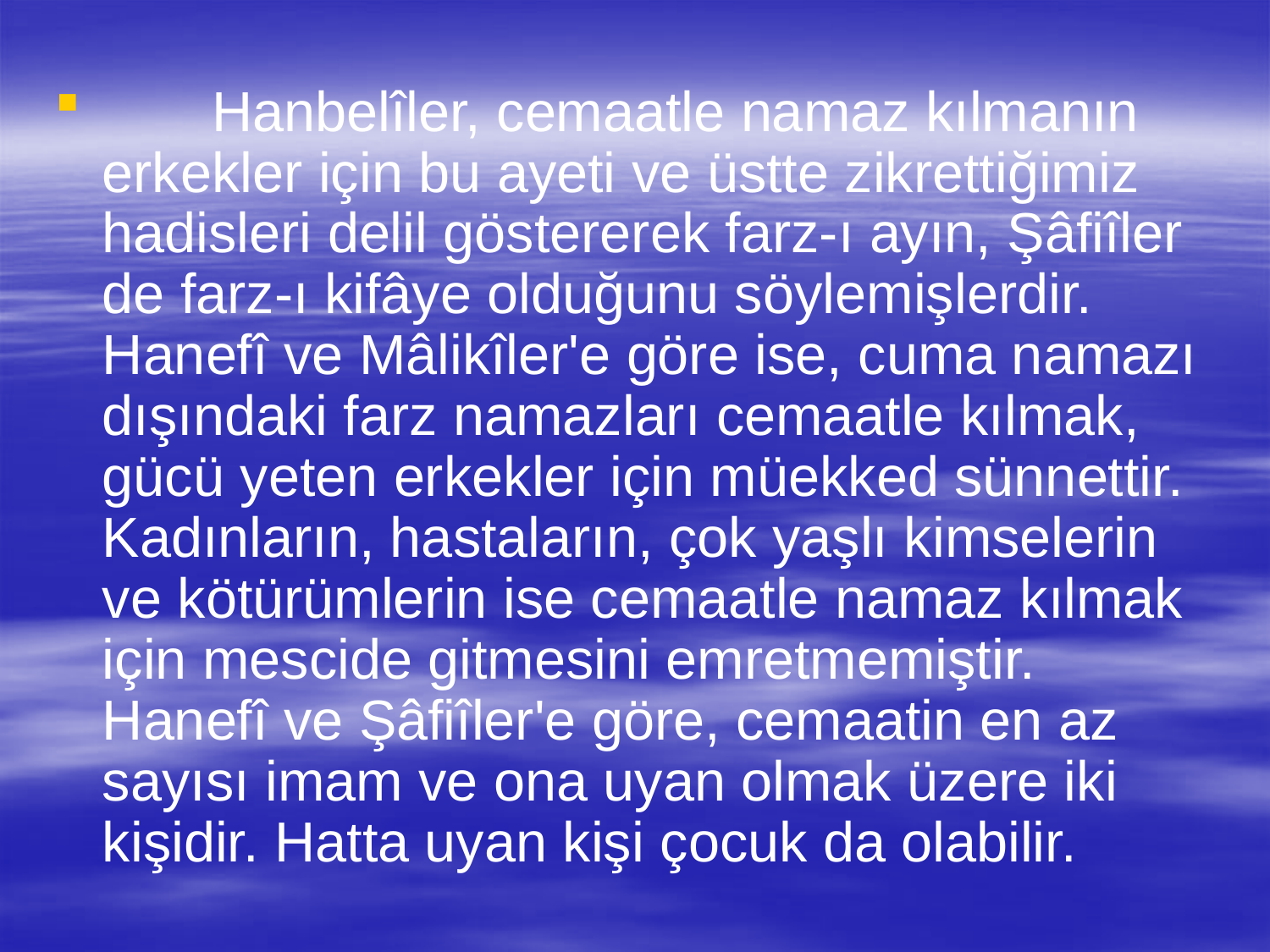

Hanbelîler, cemaatle namaz kılmanın erkekler için bu ayeti ve üstte zikrettiğimiz  hadisleri delil göstererek farz-ı ayın, Şâfiîler de farz-ı kifâye olduğunu söylemişlerdir. Hanefî ve Mâlikîler'e göre ise, cuma namazı dışındaki farz namazları cemaatle kılmak, gücü yeten erkekler için müekked sünnettir. Kadınların, hastaların, çok yaşlı kimselerin ve kötürümlerin ise cemaatle namaz kılmak için mescide gitmesini emretmemiştir. Hanefî ve Şâfiîler'e göre, cemaatin en az sayısı imam ve ona uyan olmak üzere iki kişidir. Hatta uyan kişi çocuk da olabilir.